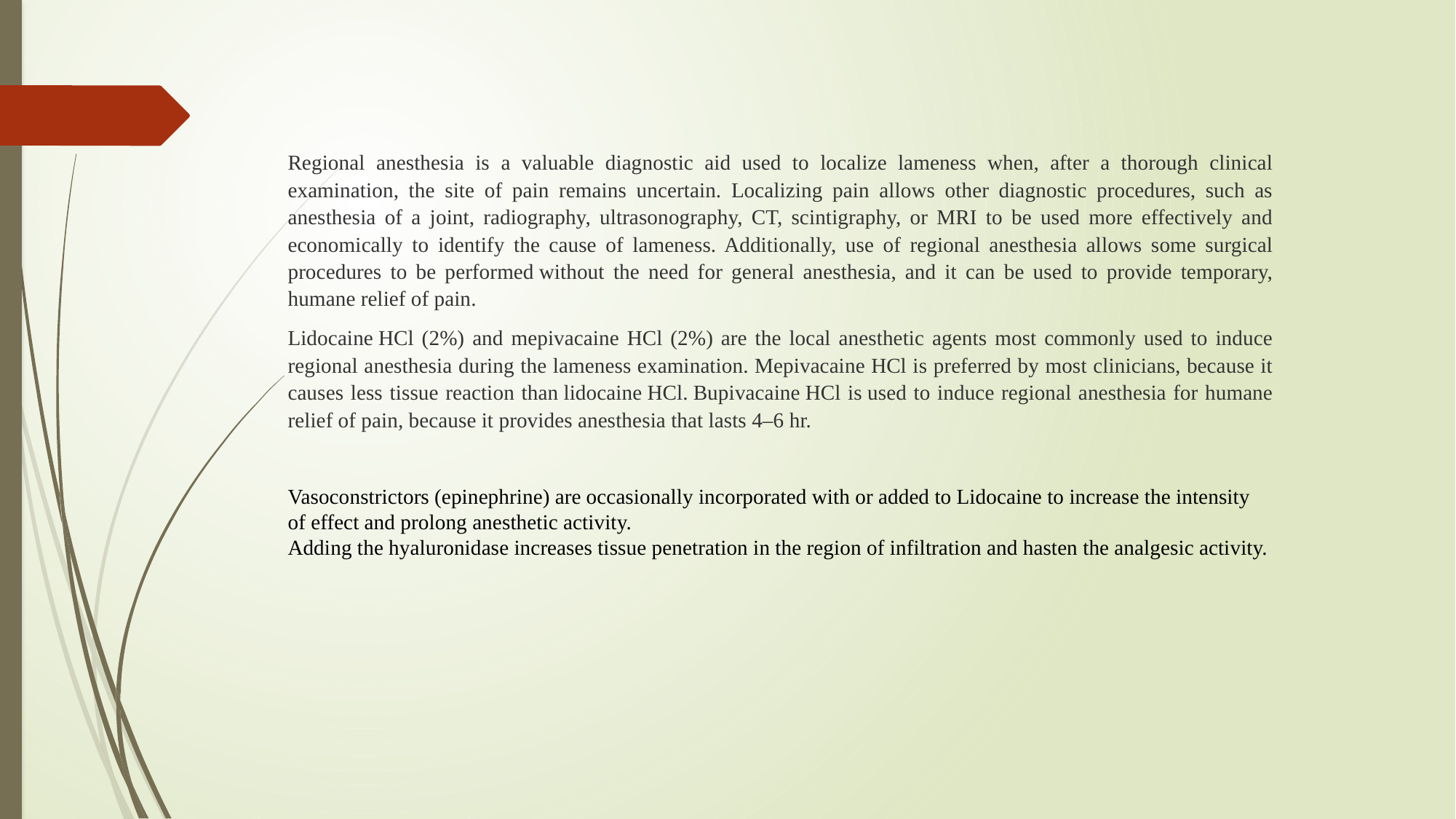

Regional anesthesia is a valuable diagnostic aid used to localize lameness when, after a thorough clinical examination, the site of pain remains uncertain. Localizing pain allows other diagnostic procedures, such as anesthesia of a joint, radiography, ultrasonography, CT, scintigraphy, or MRI to be used more effectively and economically to identify the cause of lameness. Additionally, use of regional anesthesia allows some surgical procedures to be performed without the need for general anesthesia, and it can be used to provide temporary, humane relief of pain.
Lidocaine HCl (2%) and mepivacaine HCl (2%) are the local anesthetic agents most commonly used to induce regional anesthesia during the lameness examination. Mepivacaine HCl is preferred by most clinicians, because it causes less tissue reaction than lidocaine HCl. Bupivacaine HCl is used to induce regional anesthesia for humane relief of pain, because it provides anesthesia that lasts 4–6 hr.

Vasoconstrictors (epinephrine) are occasionally incorporated with or added to Lidocaine to increase the intensity of effect and prolong anesthetic activity.
Adding the hyaluronidase increases tissue penetration in the region of infiltration and hasten the analgesic activity.